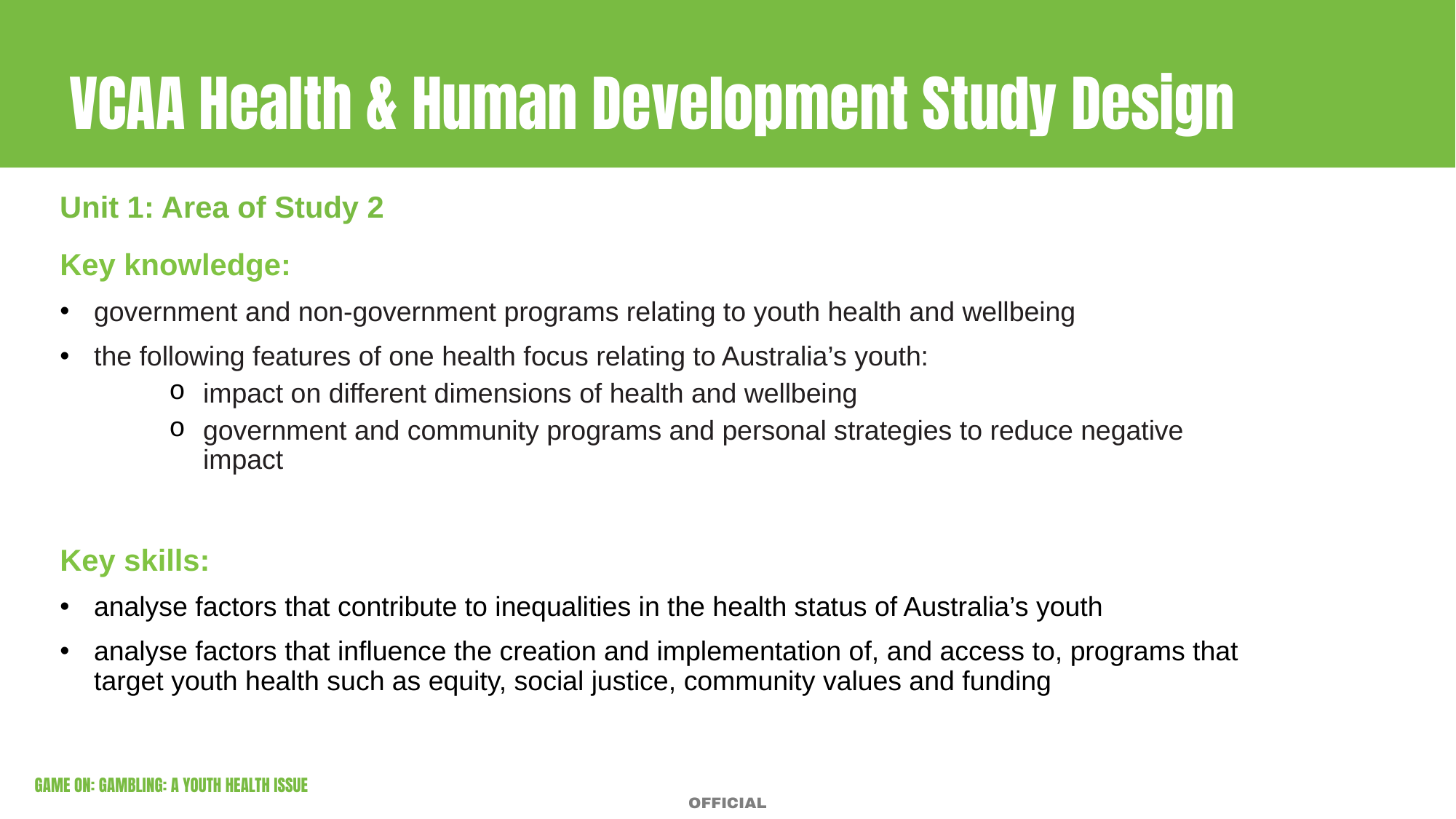

VCA
VCAA Health & Human Development Study Design
Unit 1: Area of Study 2
Key knowledge:
government and non-government programs relating to youth health and wellbeing
the following features of one health focus relating to Australia’s youth:
impact on different dimensions of health and wellbeing
government and community programs and personal strategies to reduce negative impact

Key skills:
analyse factors that contribute to inequalities in the health status of Australia’s youth
analyse factors that influence the creation and implementation of, and access to, programs that target youth health such as equity, social justice, community values and funding